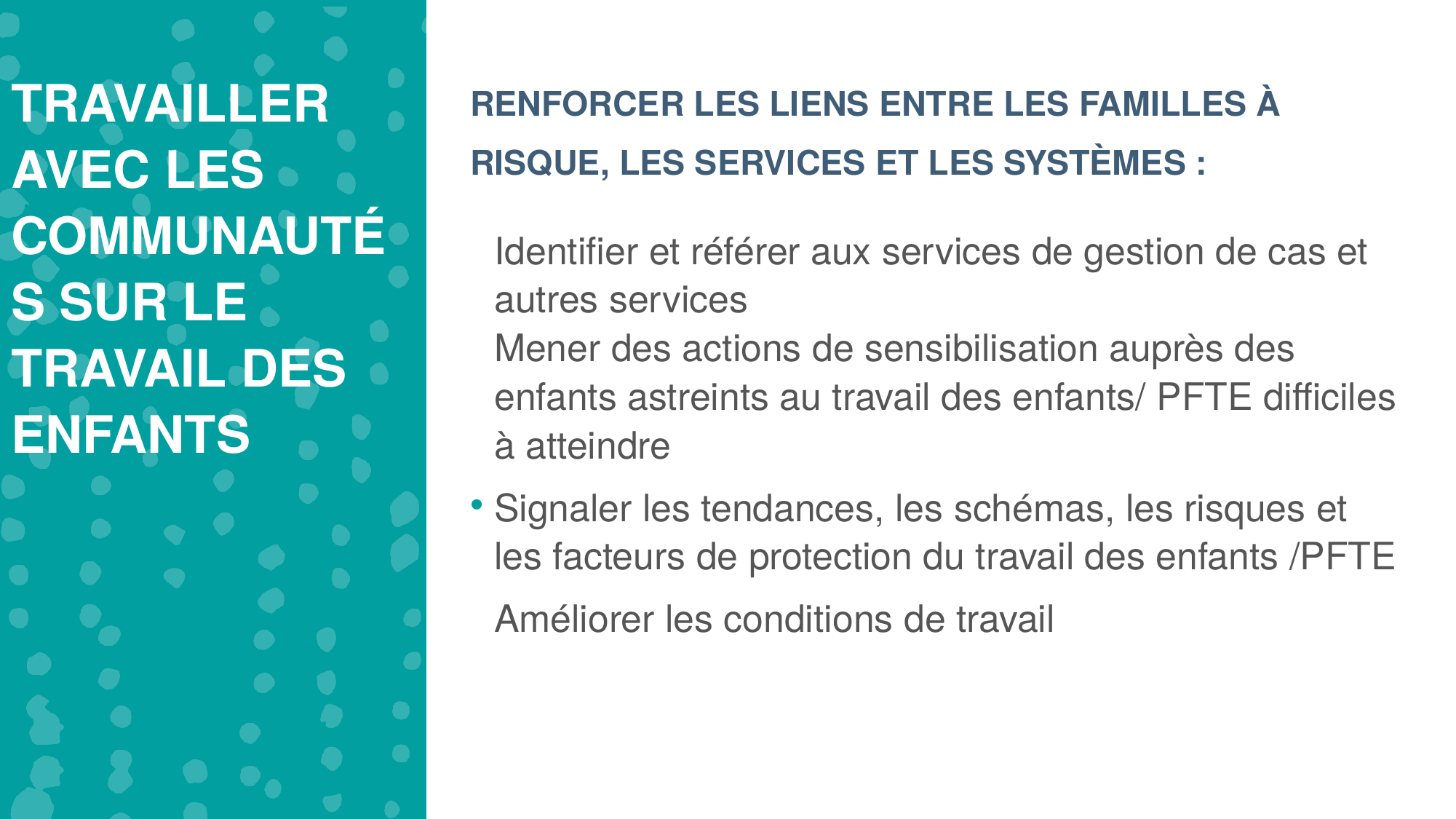

TRAVAILLER AVEC LES COMMUNAUTÉS SUR LE TRAVAIL DES ENFANTS

RENFORCER LES LIENS ENTRE LES FAMILLES À RISQUE, LES SERVICES ET LES SYSTÈMES :

Identifier et référer aux services de gestion de cas et autres services
Mener des actions de sensibilisation auprès des enfants astreints au travail des enfants/ PFTE difficiles à atteindre
Signaler les tendances, les schémas, les risques et les facteurs de protection du travail des enfants /PFTE
Améliorer les conditions de travail